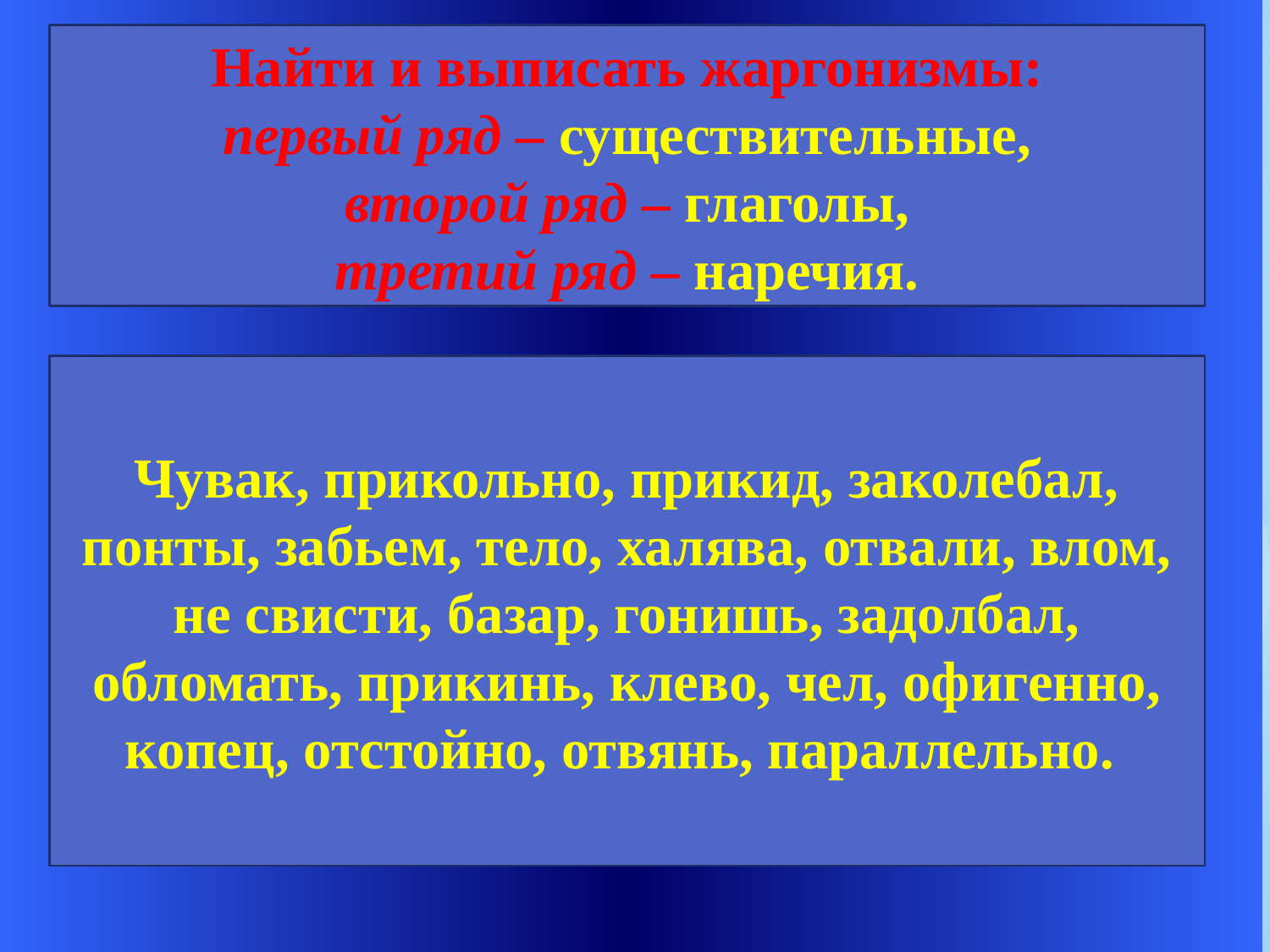

Найти и выписать жаргонизмы:
первый ряд – существительные,
второй ряд – глаголы,
третий ряд – наречия.
Чувак, прикольно, прикид, заколебал, понты, забьем, тело, халява, отвали, влом, не свисти, базар, гонишь, задолбал, обломать, прикинь, клево, чел, офигенно, копец, отстойно, отвянь, параллельно.